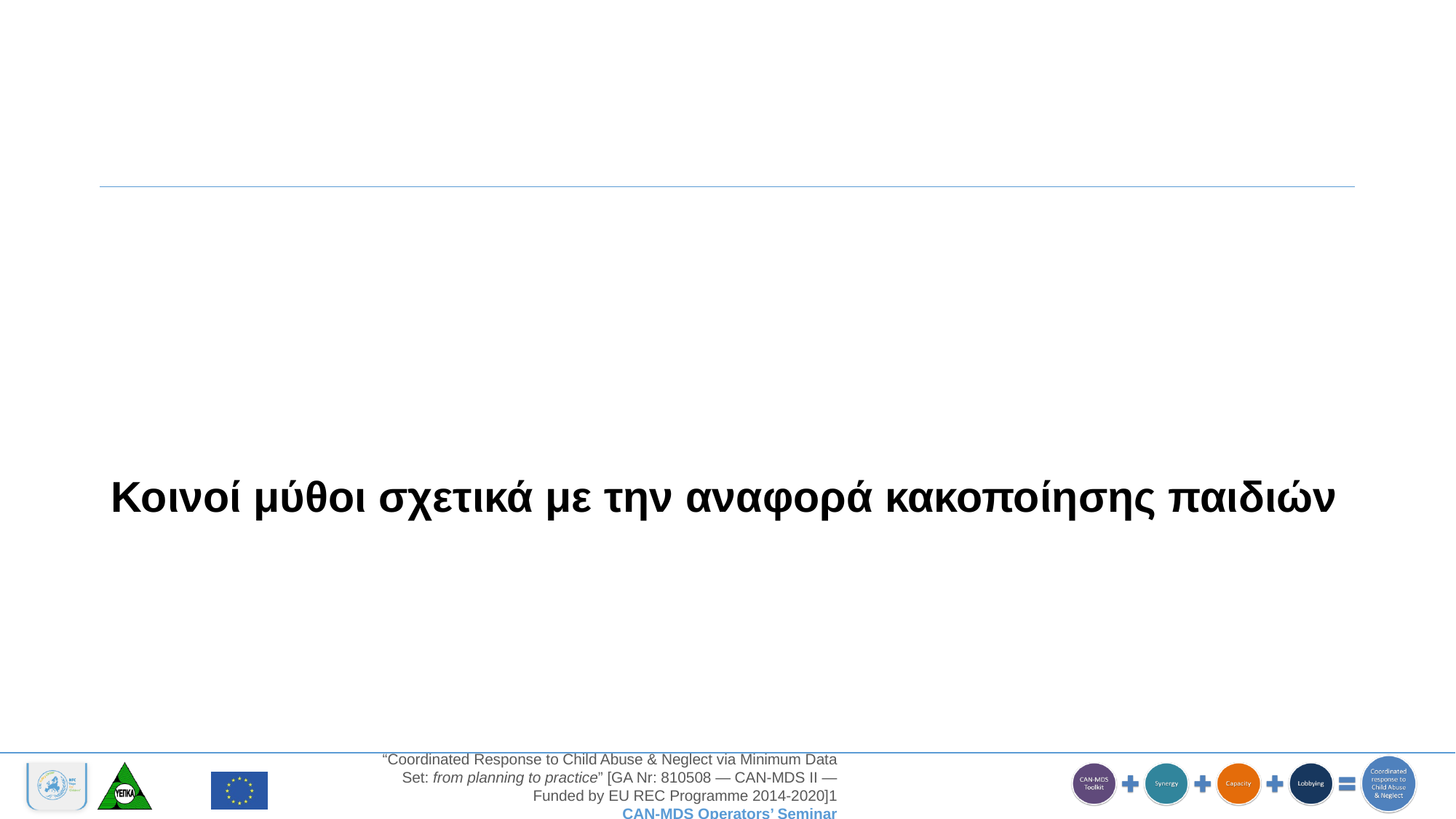

# Κοινοί μύθοι σχετικά με την αναφορά κακοποίησης παιδιών